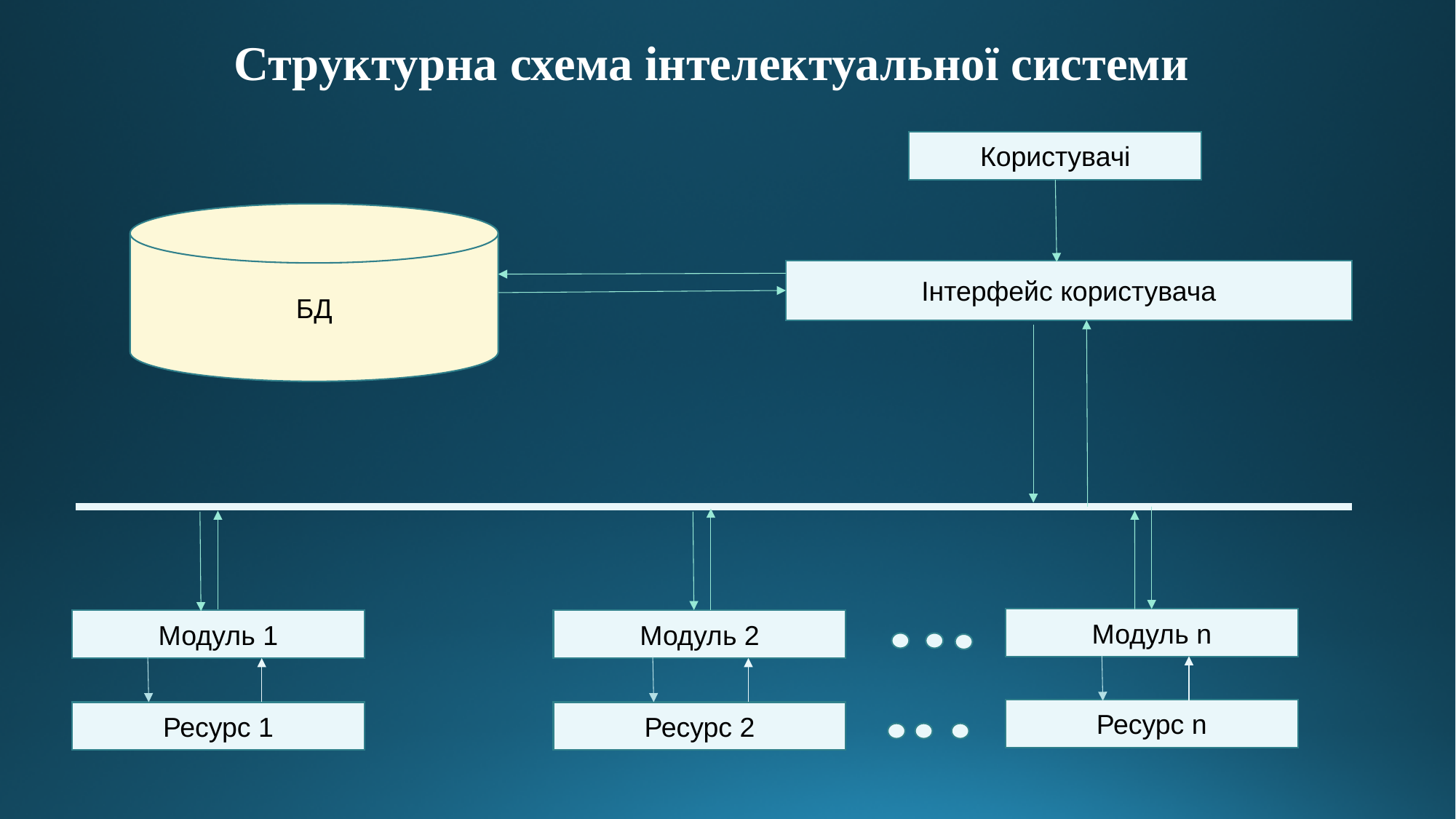

Структурна схема інтелектуальної системи
Користувачі
БД
Інтерфейс користувача
Модуль n
Модуль 1
Модуль 2

Ресурс n

Ресурс 1
Ресурс 2